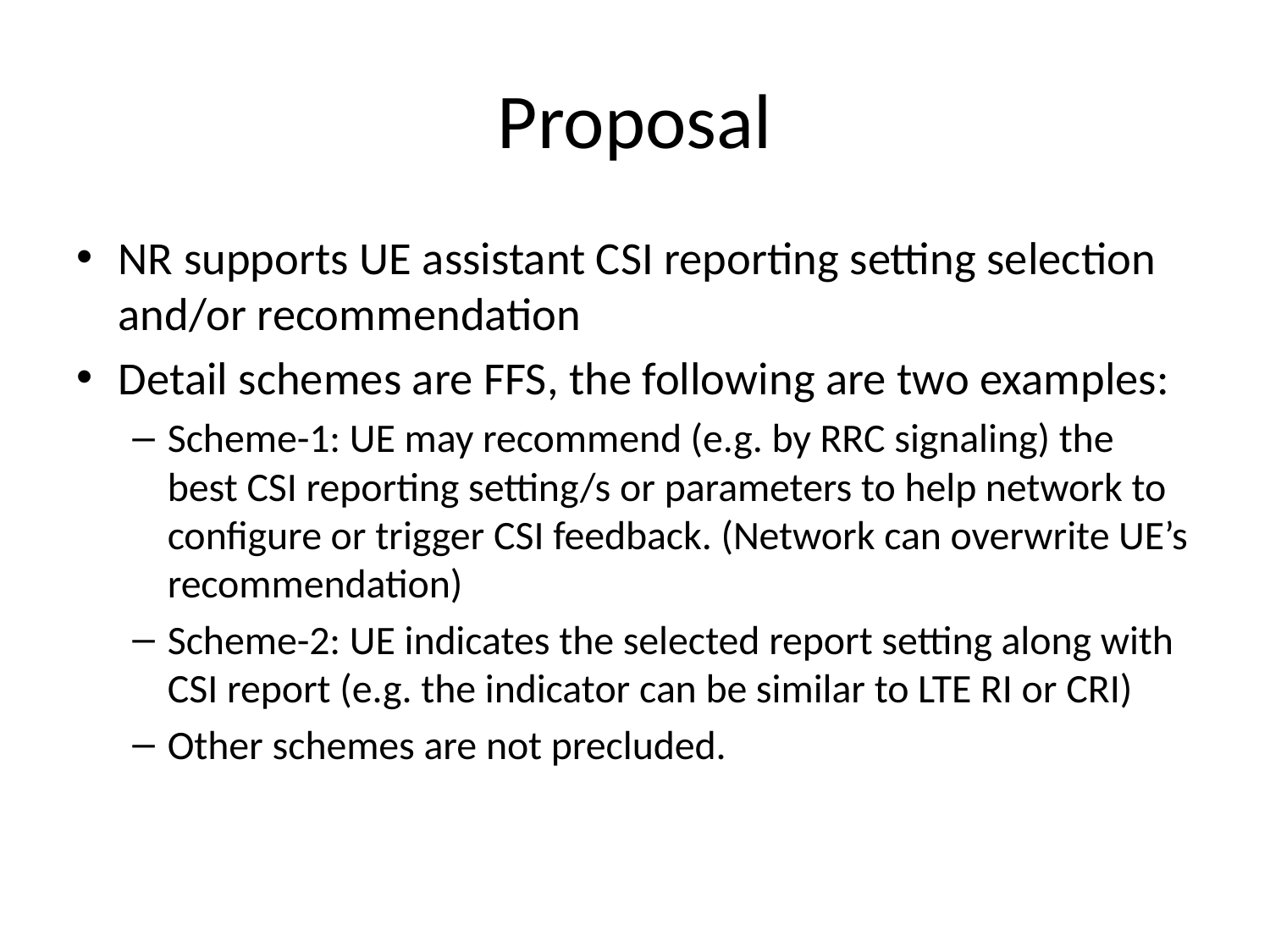

# Proposal
NR supports UE assistant CSI reporting setting selection and/or recommendation
Detail schemes are FFS, the following are two examples:
Scheme-1: UE may recommend (e.g. by RRC signaling) the best CSI reporting setting/s or parameters to help network to configure or trigger CSI feedback. (Network can overwrite UE’s recommendation)
Scheme-2: UE indicates the selected report setting along with CSI report (e.g. the indicator can be similar to LTE RI or CRI)
Other schemes are not precluded.